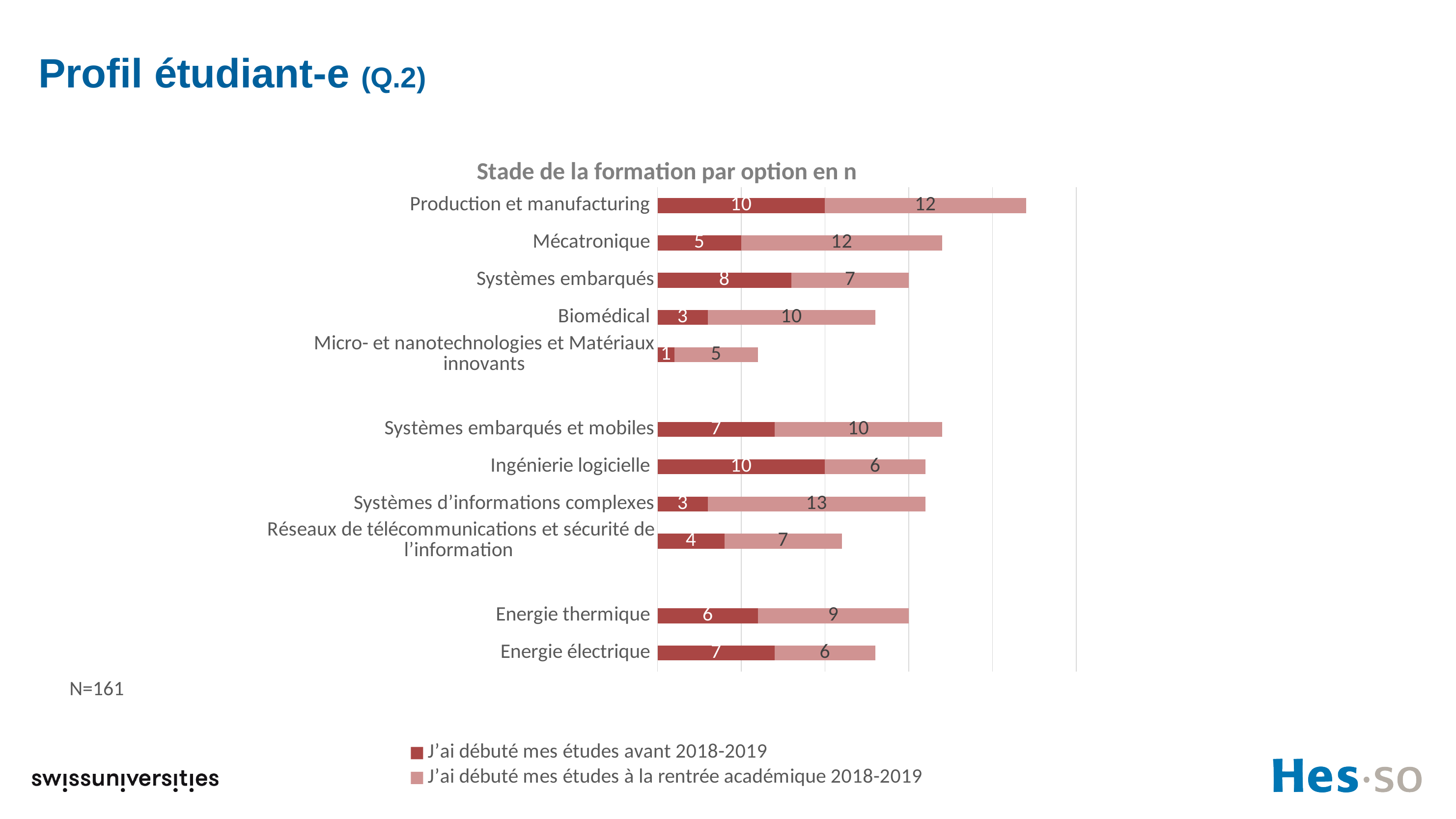

# Profil étudiant-e (Q.2)

### Chart: Stade de la formation par option en n

| Category | J’ai débuté mes études avant 2018-2019 | J’ai débuté mes études à la rentrée académique 2018-2019 |
|---|---|---|
| Production et manufacturing  | 10.0 | 12.0 |
| Mécatronique  | 5.0 | 12.0 |
| Systèmes embarqués | 8.0 | 7.0 |
| Biomédical  | 3.0 | 10.0 |
| Micro- et nanotechnologies et Matériaux innovants | 1.0 | 5.0 |
|  | None | None |
| Systèmes embarqués et mobiles | 7.0 | 10.0 |
| Ingénierie logicielle  | 10.0 | 6.0 |
| Systèmes d’informations complexes | 3.0 | 13.0 |
| Réseaux de télécommunications et sécurité de l’information  | 4.0 | 7.0 |
|  | None | None |
| Energie thermique  | 6.0 | 9.0 |
| Energie électrique  | 7.0 | 6.0 |
N=161